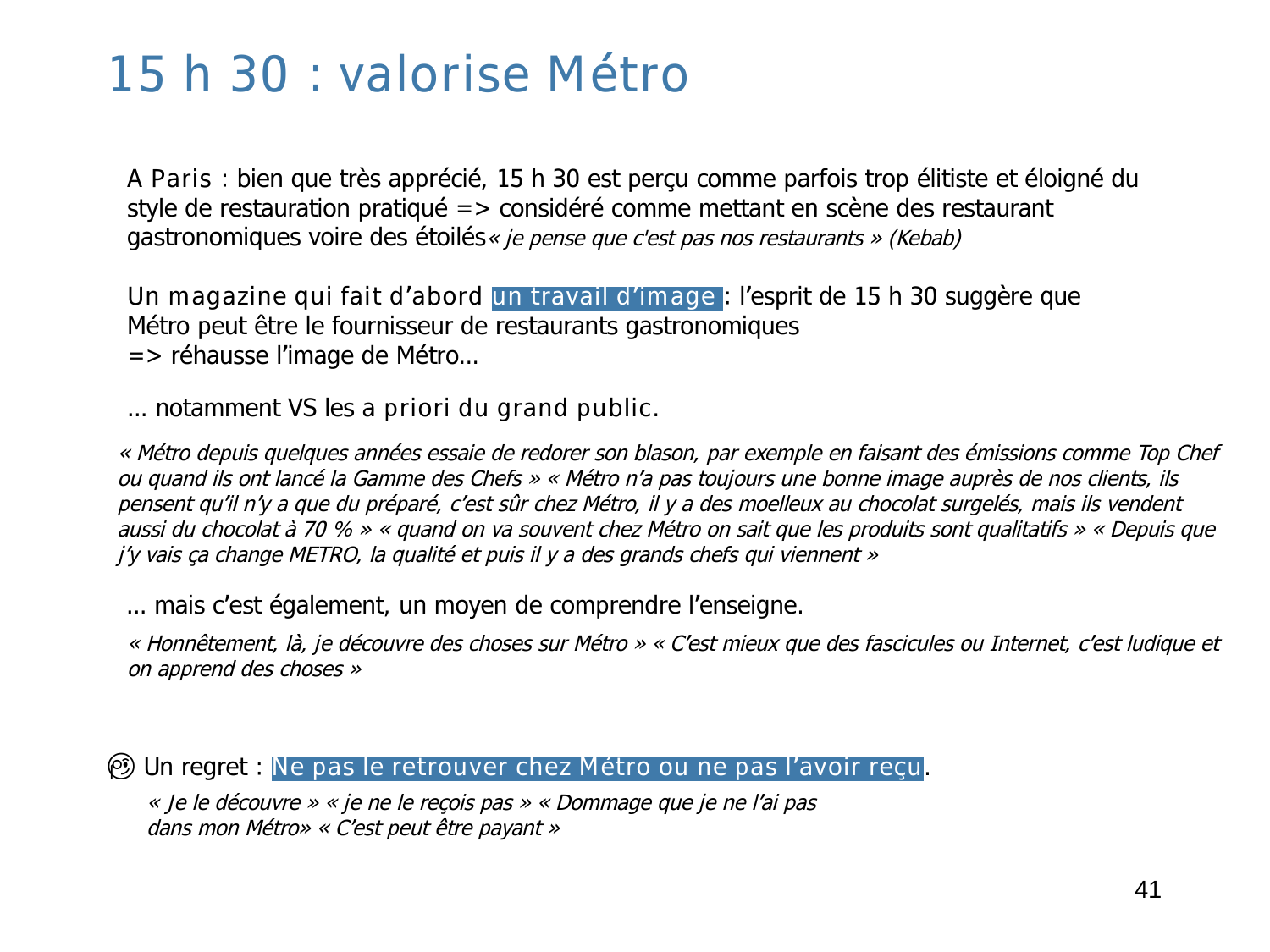

15 h 30 : valorise Métro
A Paris : bien que très apprécié, 15 h 30 est perçu comme parfois trop élitiste et éloigné du style de restauration pratiqué => considéré comme mettant en scène des restaurant gastronomiques voire des étoilés« je pense que c'est pas nos restaurants » (Kebab)

Un magazine qui fait d’abord un travail d’image : l’esprit de 15 h 30 suggère que Métro peut être le fournisseur de restaurants gastronomiques
=> réhausse l’image de Métro…
… notamment VS les a priori du grand public.
« Métro depuis quelques années essaie de redorer son blason, par exemple en faisant des émissions comme Top Chef ou quand ils ont lancé la Gamme des Chefs » « Métro n’a pas toujours une bonne image auprès de nos clients, ils pensent qu’il n’y a que du préparé, c’est sûr chez Métro, il y a des moelleux au chocolat surgelés, mais ils vendent aussi du chocolat à 70 % » « quand on va souvent chez Métro on sait que les produits sont qualitatifs » « Depuis que j’y vais ça change METRO, la qualité et puis il y a des grands chefs qui viennent »
… mais c’est également, un moyen de comprendre l’enseigne.
« Honnêtement, là, je découvre des choses sur Métro » « C’est mieux que des fascicules ou Internet, c’est ludique et on apprend des choses »
🧐 Un regret : Ne pas le retrouver chez Métro ou ne pas l’avoir reçu.
« Je le découvre » « je ne le reçois pas » « Dommage que je ne l’ai pas dans mon Métro» « C’est peut être payant »

41